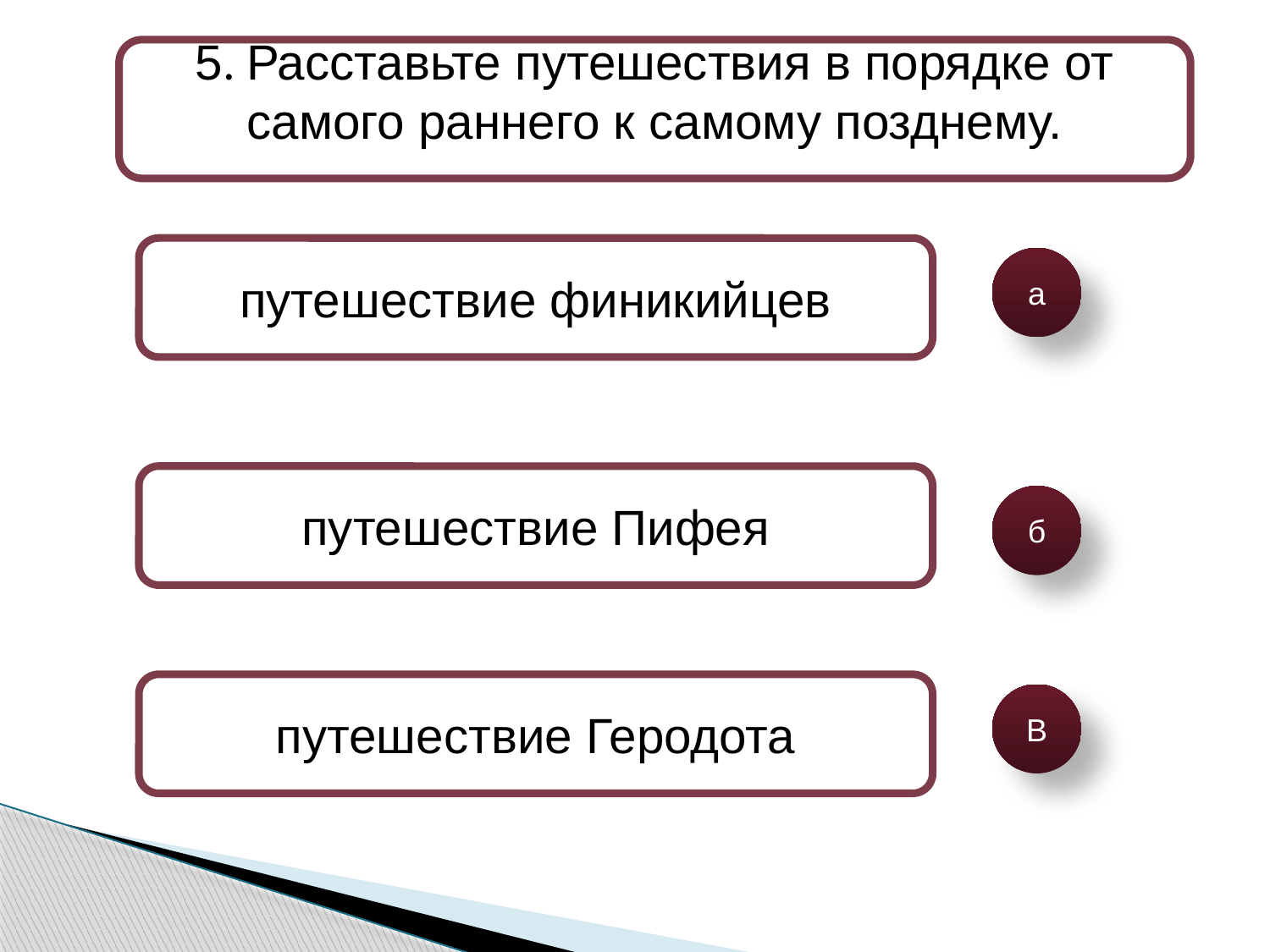

5. Расставьте путешествия в порядке от самого раннего к самому позднему.

путешествие финикийцев
а
путешествие Пифея
б
путешествие Геродота
В